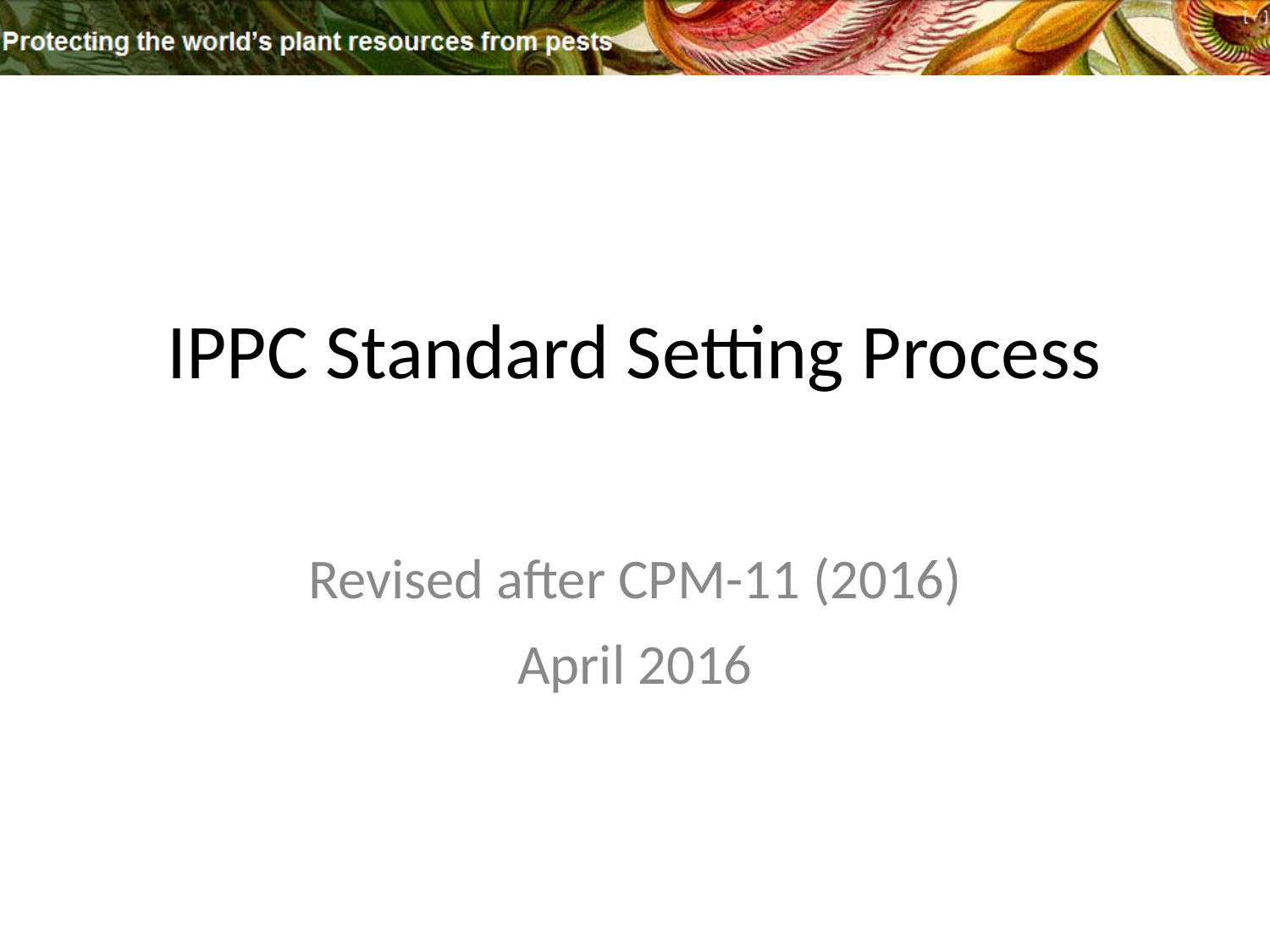

# IPPC Standard Setting Process
Revised after CPM-11 (2016)
April 2016